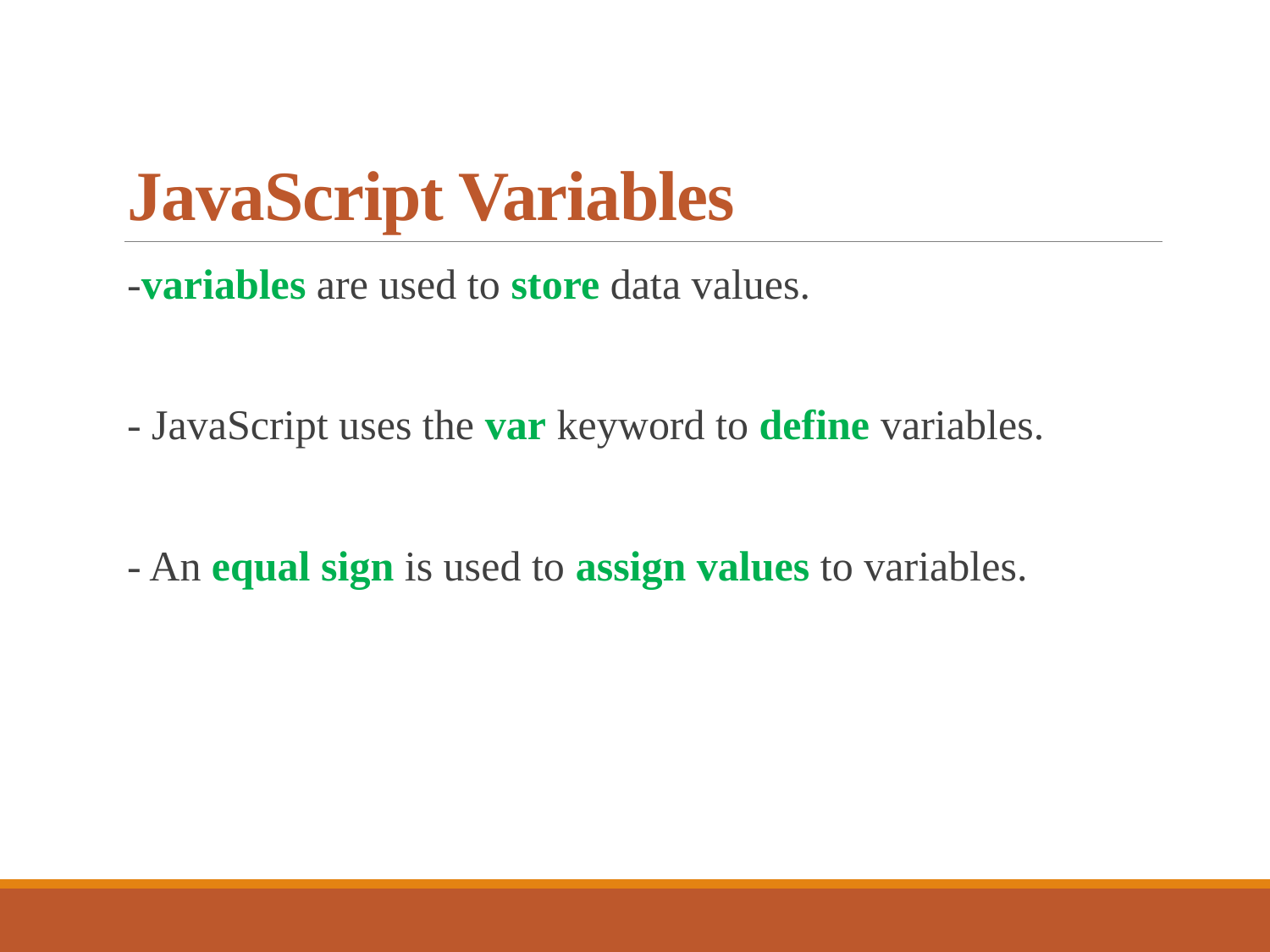

# JavaScript Variables
-variables are used to store data values.

- JavaScript uses the var keyword to define variables.

- An equal sign is used to assign values to variables.